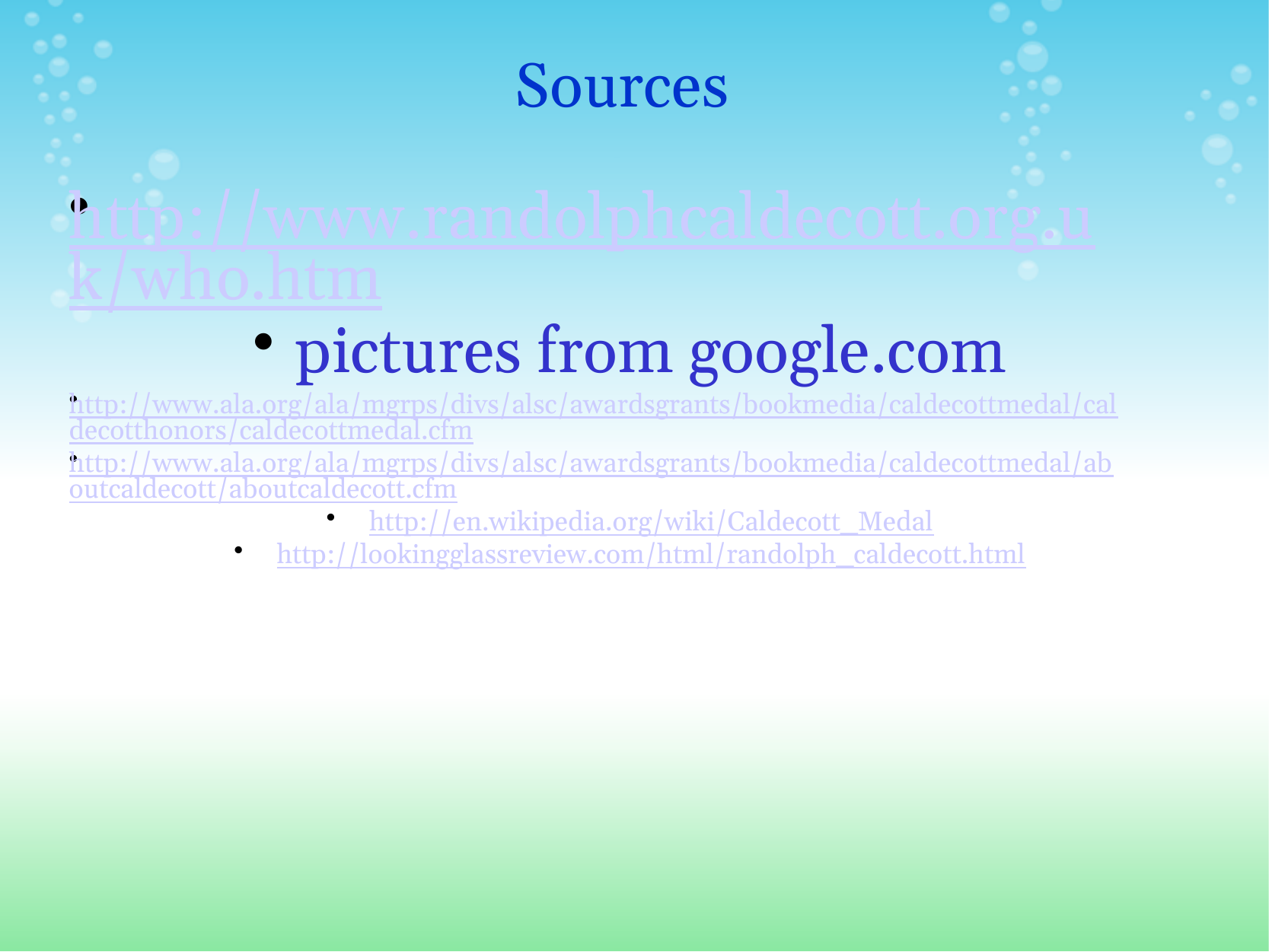

# Sources
http://www.randolphcaldecott.org.uk/who.htm
pictures from google.com
http://www.ala.org/ala/mgrps/divs/alsc/awardsgrants/bookmedia/caldecottmedal/caldecotthonors/caldecottmedal.cfm
http://www.ala.org/ala/mgrps/divs/alsc/awardsgrants/bookmedia/caldecottmedal/aboutcaldecott/aboutcaldecott.cfm
http://en.wikipedia.org/wiki/Caldecott_Medal
http://lookingglassreview.com/html/randolph_caldecott.html